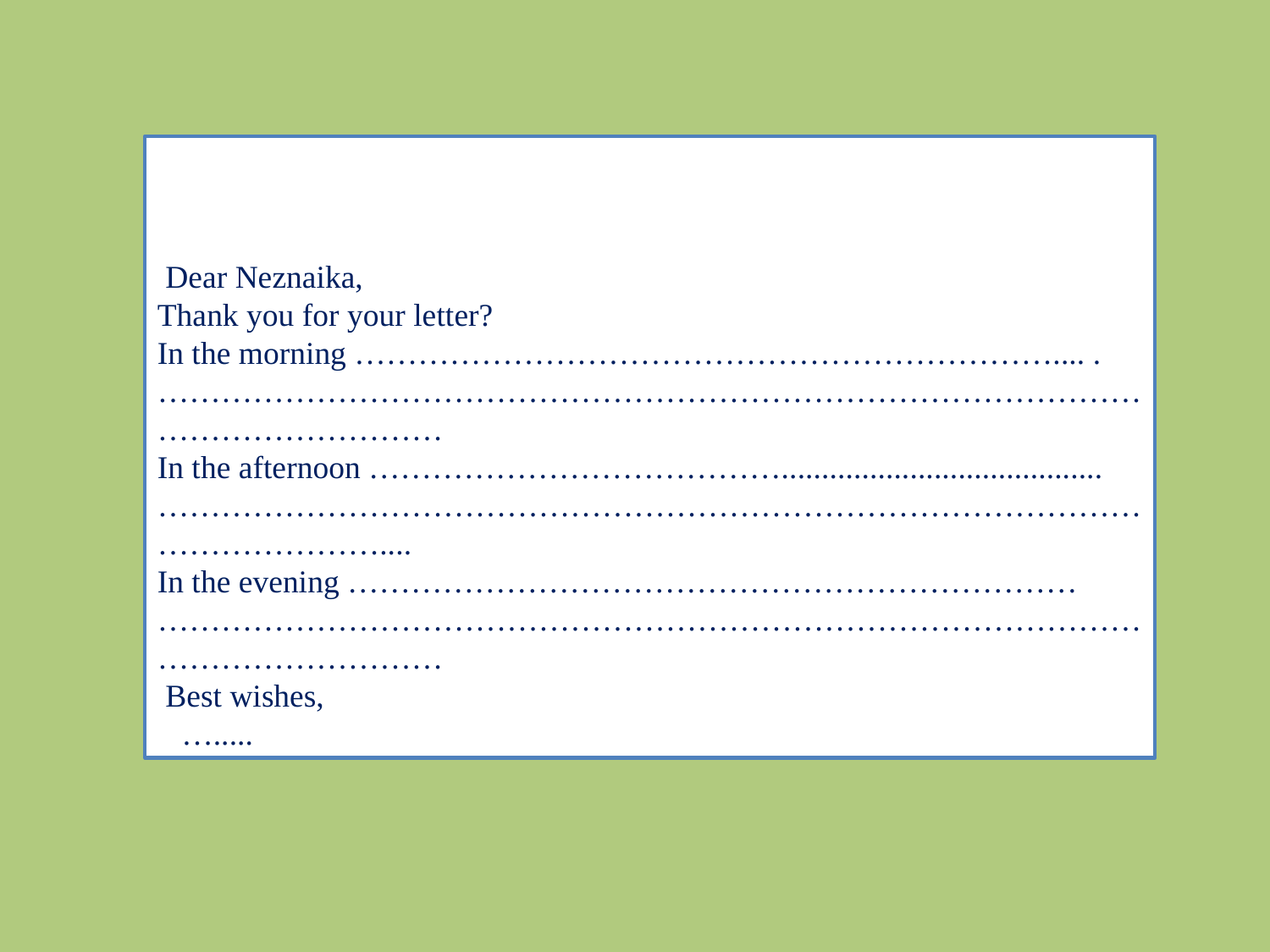

Dear Neznaika,
Thank you for your letter?
In the morning ………………………………………………………….... .
…………………………………………………………………………………………………………
In the afternoon …………………………………........................................
……………………………………………………………………………………………………....
In the evening ……………………………………………………………
…………………………………………………………………………………………………………
 Best wishes,
   ….....